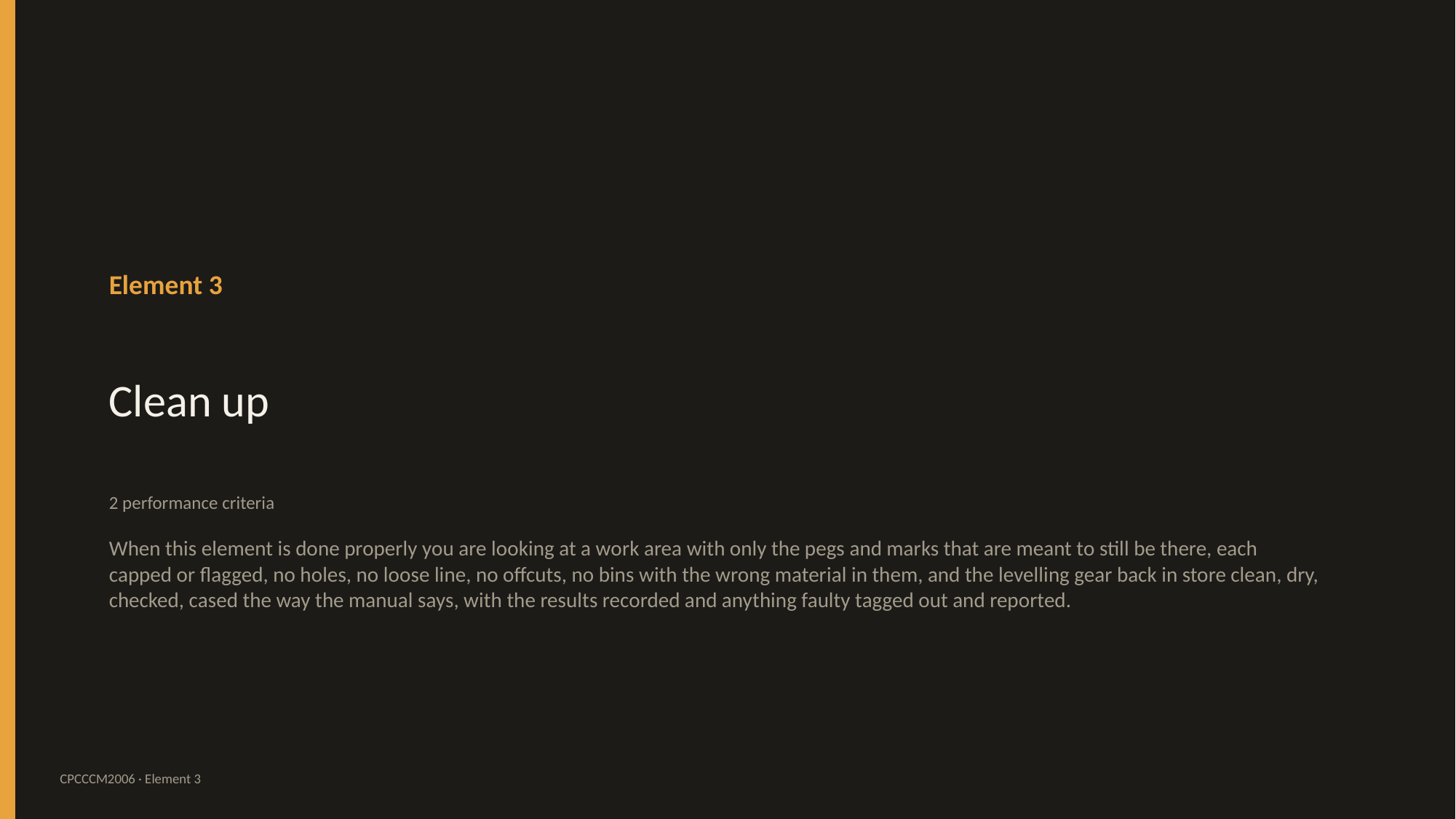

Element 3
Clean up
2 performance criteria
When this element is done properly you are looking at a work area with only the pegs and marks that are meant to still be there, each capped or flagged, no holes, no loose line, no offcuts, no bins with the wrong material in them, and the levelling gear back in store clean, dry, checked, cased the way the manual says, with the results recorded and anything faulty tagged out and reported.
CPCCCM2006 · Element 3